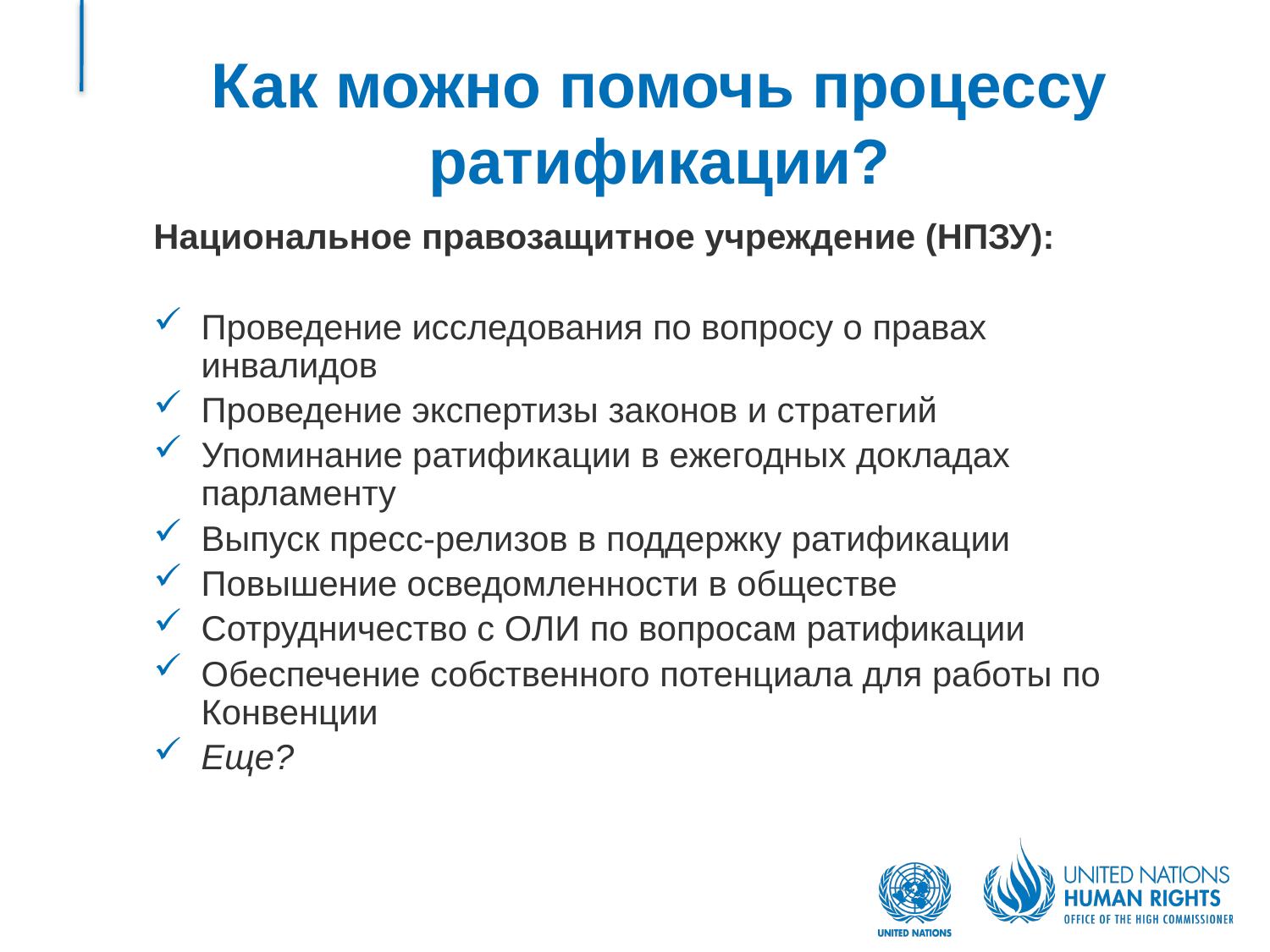

# Как можно помочь процессу ратификации?
Национальное правозащитное учреждение (НПЗУ):

Проведение исследования по вопросу о правах инвалидов
Проведение экспертизы законов и стратегий
Упоминание ратификации в ежегодных докладах парламенту
Выпуск пресс-релизов в поддержку ратификации
Повышение осведомленности в обществе
Сотрудничество с ОЛИ по вопросам ратификации
Обеспечение собственного потенциала для работы по Конвенции
Еще?